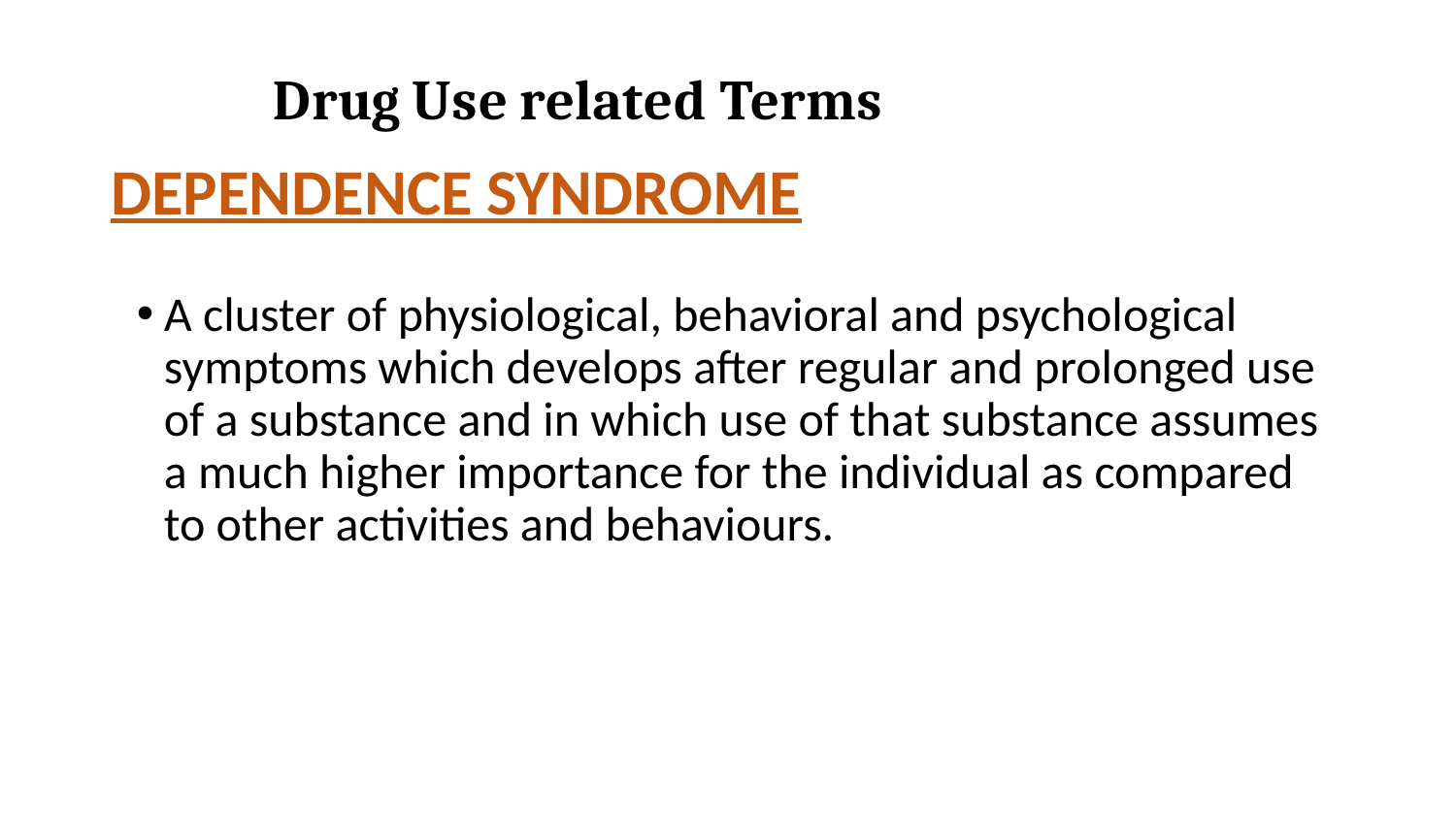

Drug Use related Terms
# DEPENDENCE SYNDROME
A cluster of physiological, behavioral and psychological symptoms which develops after regular and prolonged use of a substance and in which use of that substance assumes a much higher importance for the individual as compared to other activities and behaviours.